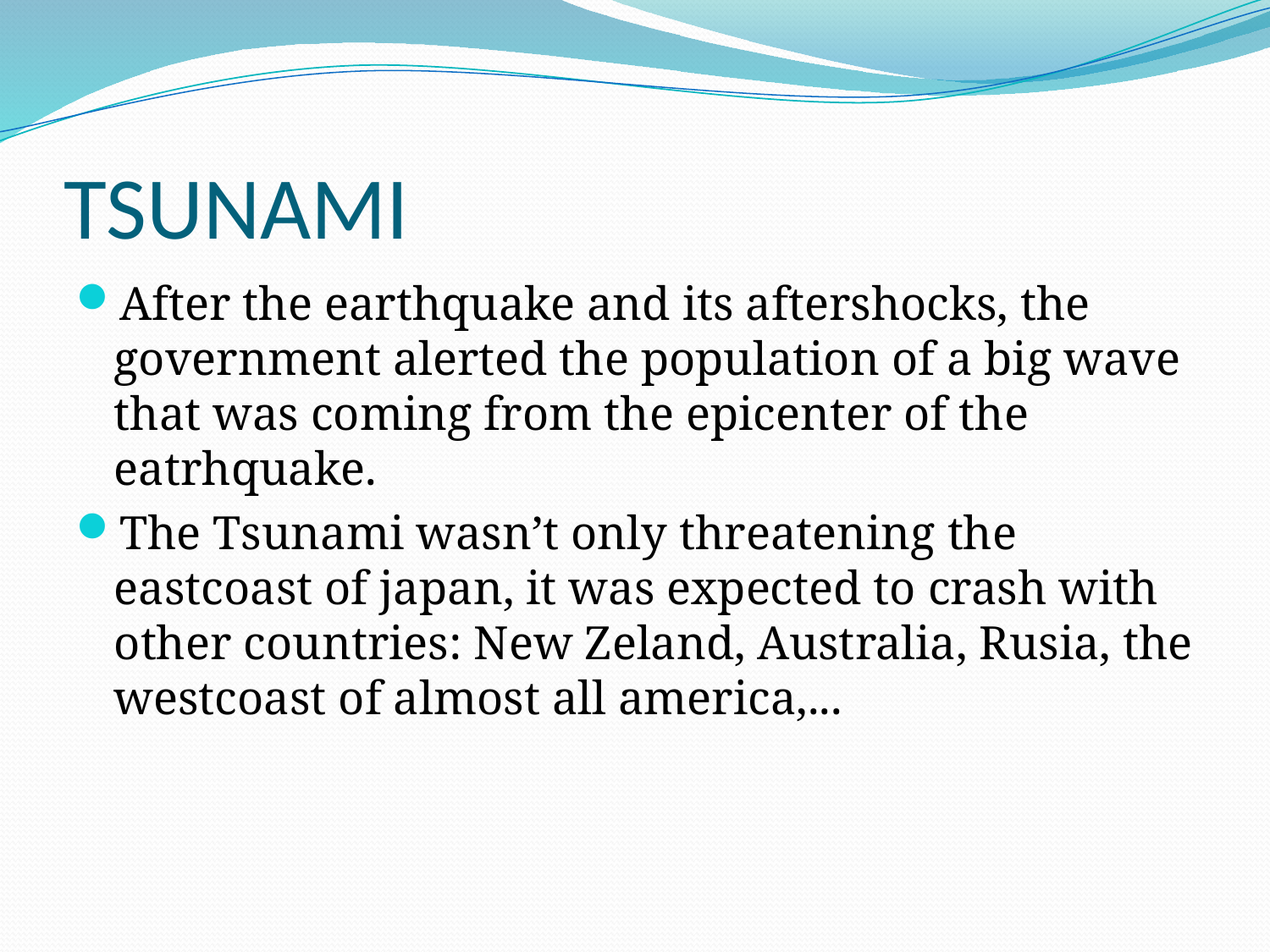

# TSUNAMI
After the earthquake and its aftershocks, the government alerted the population of a big wave that was coming from the epicenter of the eatrhquake.
The Tsunami wasn’t only threatening the eastcoast of japan, it was expected to crash with other countries: New Zeland, Australia, Rusia, the westcoast of almost all america,...